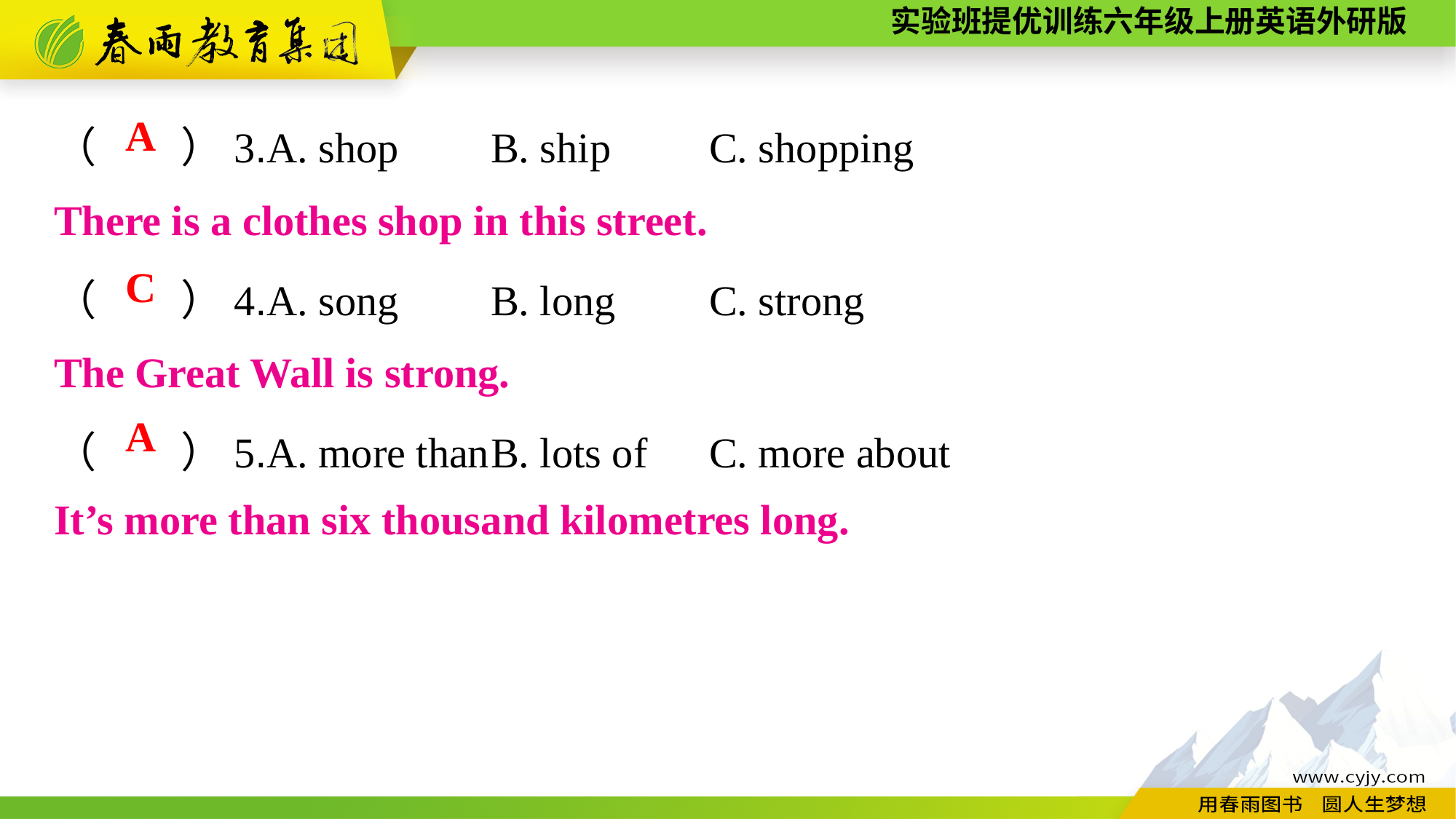

（　　）3.A. shop	B. ship	C. shopping

（　　）4.A. song	B. long	C. strong

（　　）5.A. more than	B. lots of	C. more about
A
There is a clothes shop in this street.
C
The Great Wall is strong.
A
It’s more than six thousand kilometres long.